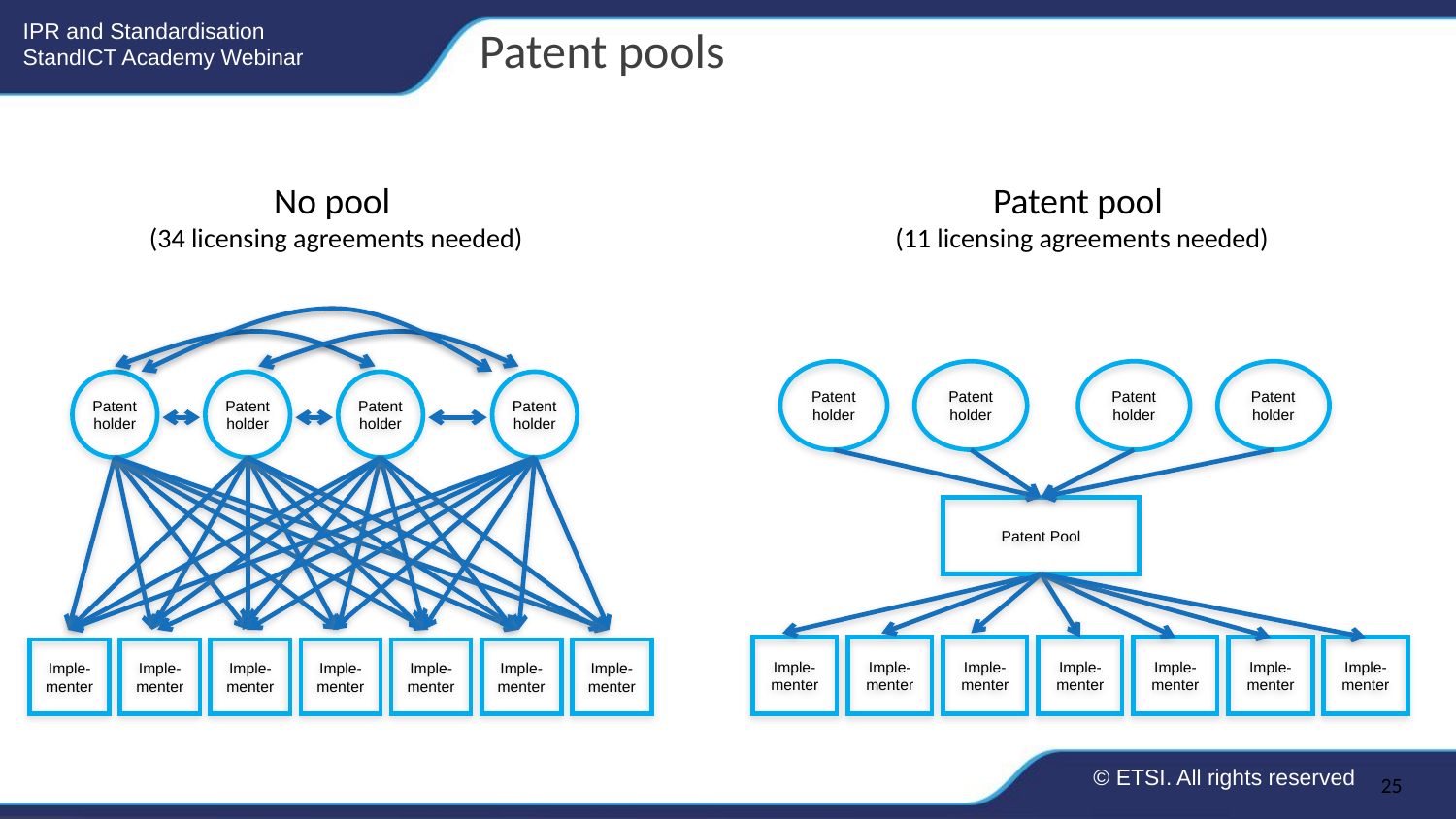

Patent pools
No pool
(34 licensing agreements needed)
Patent pool
(11 licensing agreements needed)

Patent holder
Patent holder
Patent holder
Patent holder

Imple-menter
Imple-menter
Imple-menter
Imple-menter
Imple-menter
Imple-menter
Imple-menter

Patent holder
Patent holder
Patent holder
Patent holder

Patent Pool
Imple-menter
Imple-menter
Imple-menter
Imple-menter
Imple-menter
Imple-menter
Imple-menter
© ETSI. All rights reserved